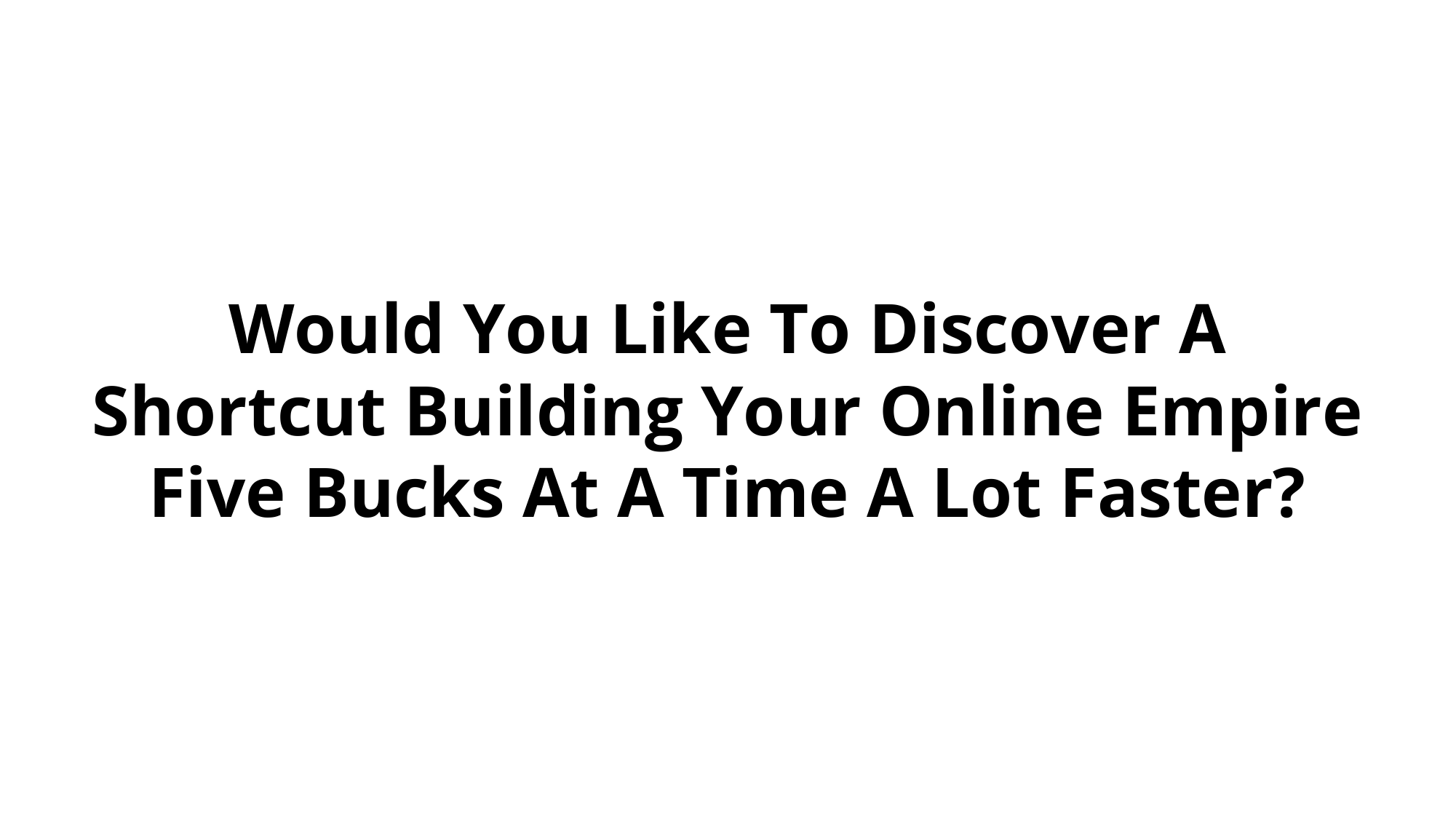

Would You Like To Discover A Shortcut Building Your Online Empire Five Bucks At A Time A Lot Faster?